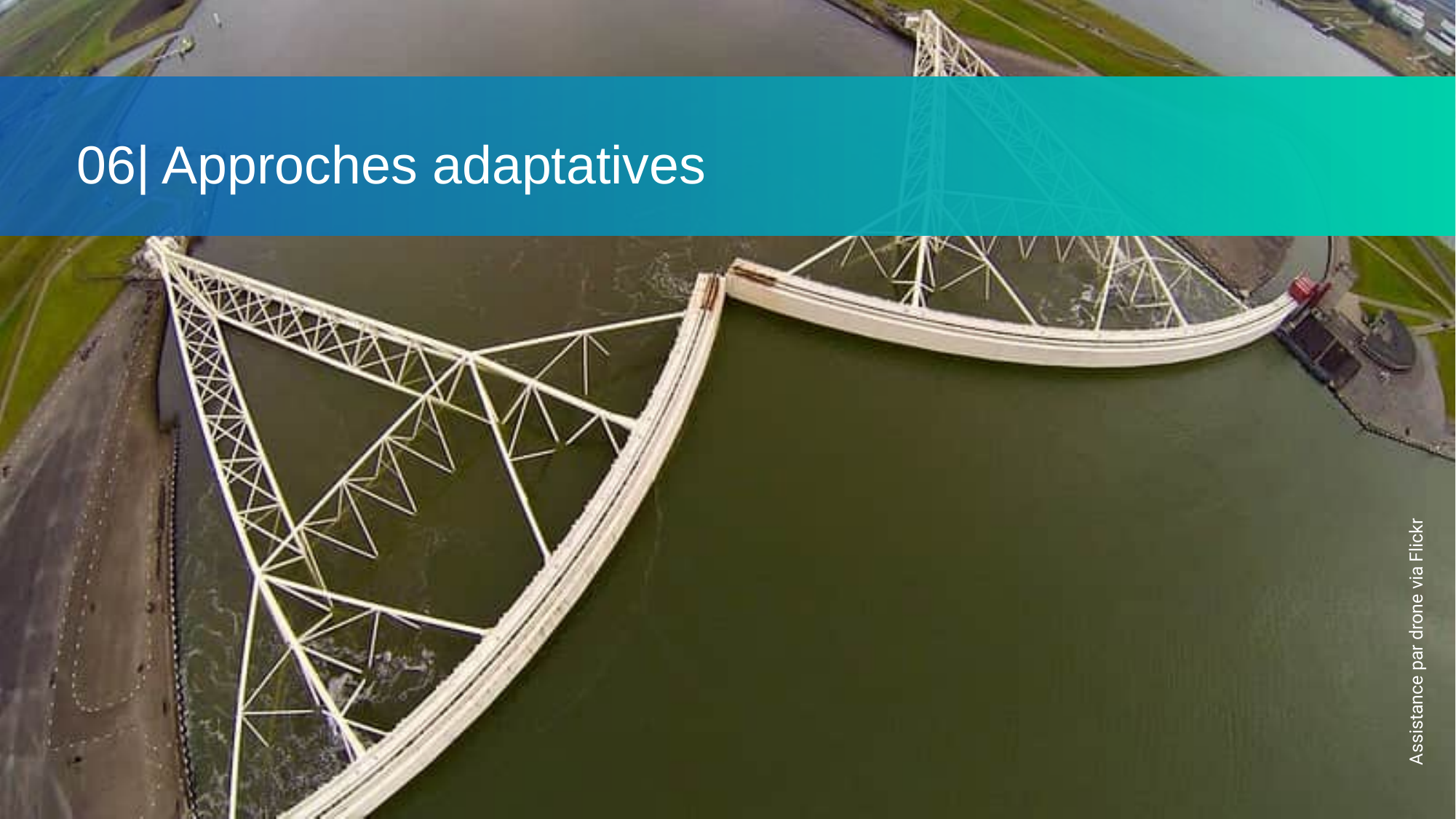

06| Approches adaptatives

Assistance par drone via Flickr